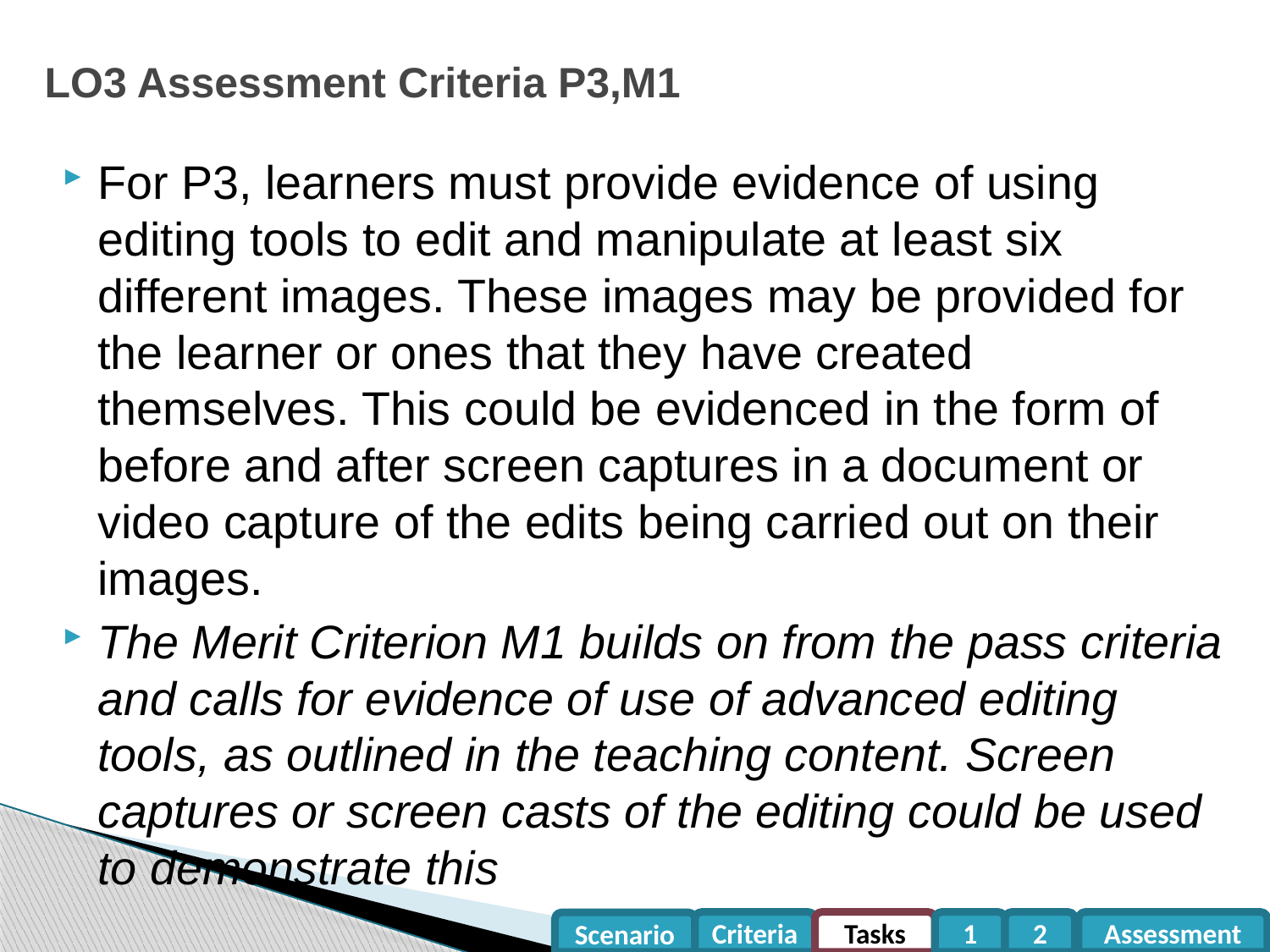

# LO3 Assessment Criteria P3,M1
For P3, learners must provide evidence of using editing tools to edit and manipulate at least six different images. These images may be provided for the learner or ones that they have created themselves. This could be evidenced in the form of before and after screen captures in a document or video capture of the edits being carried out on their images.
The Merit Criterion M1 builds on from the pass criteria and calls for evidence of use of advanced editing tools, as outlined in the teaching content. Screen captures or screen casts of the editing could be used to demonstrate this
Criteria
Tasks
1
2
Assessment
Scenario